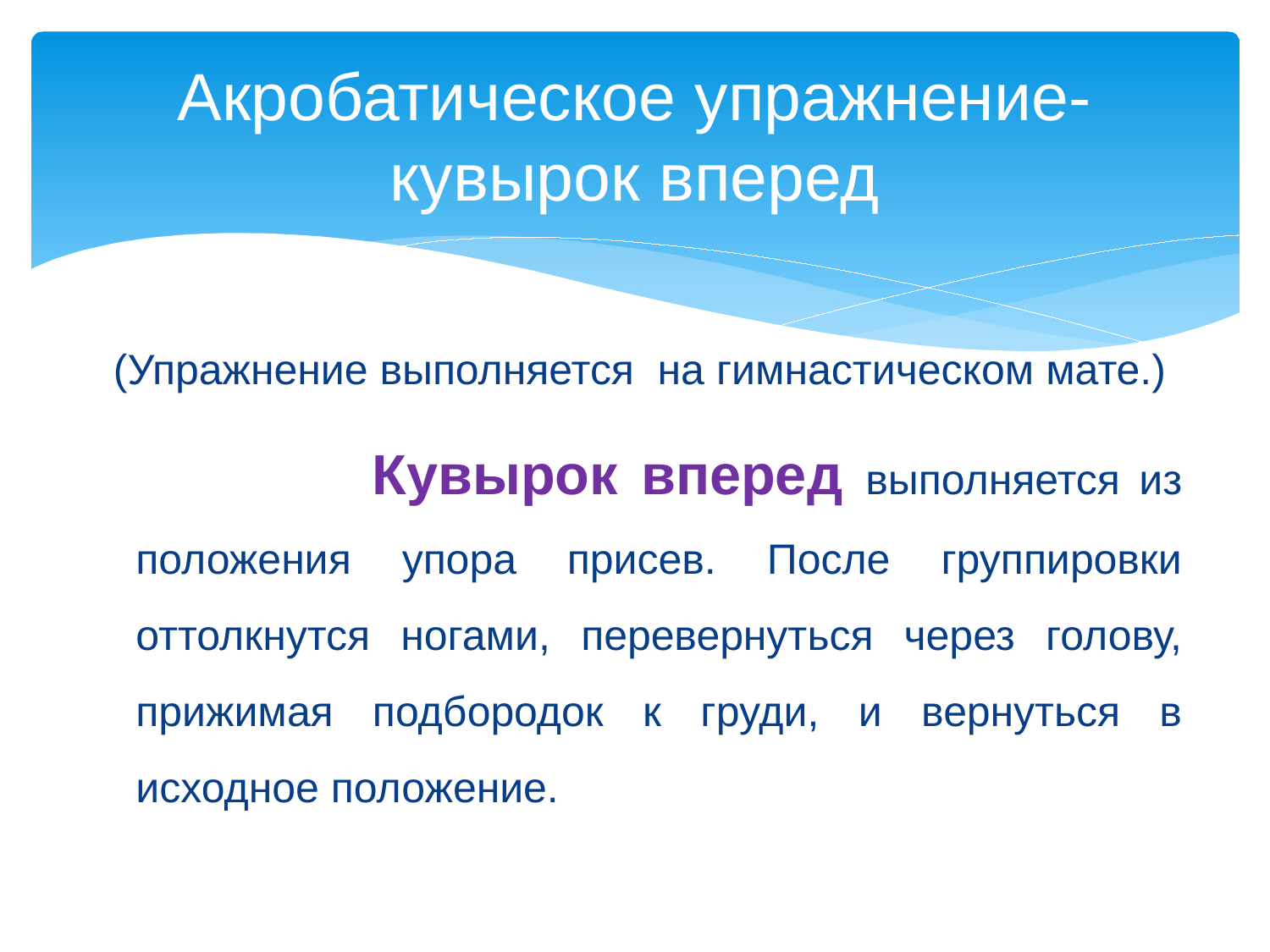

# Акробатическое упражнение- кувырок вперед
(Упражнение выполняется  на гимнастическом мате.)
            Кувырок вперед выполняется из положения упора присев. После группировки оттолкнутся ногами, перевернуться через голову, прижимая подбородок к груди, и вернуться в исходное положение.